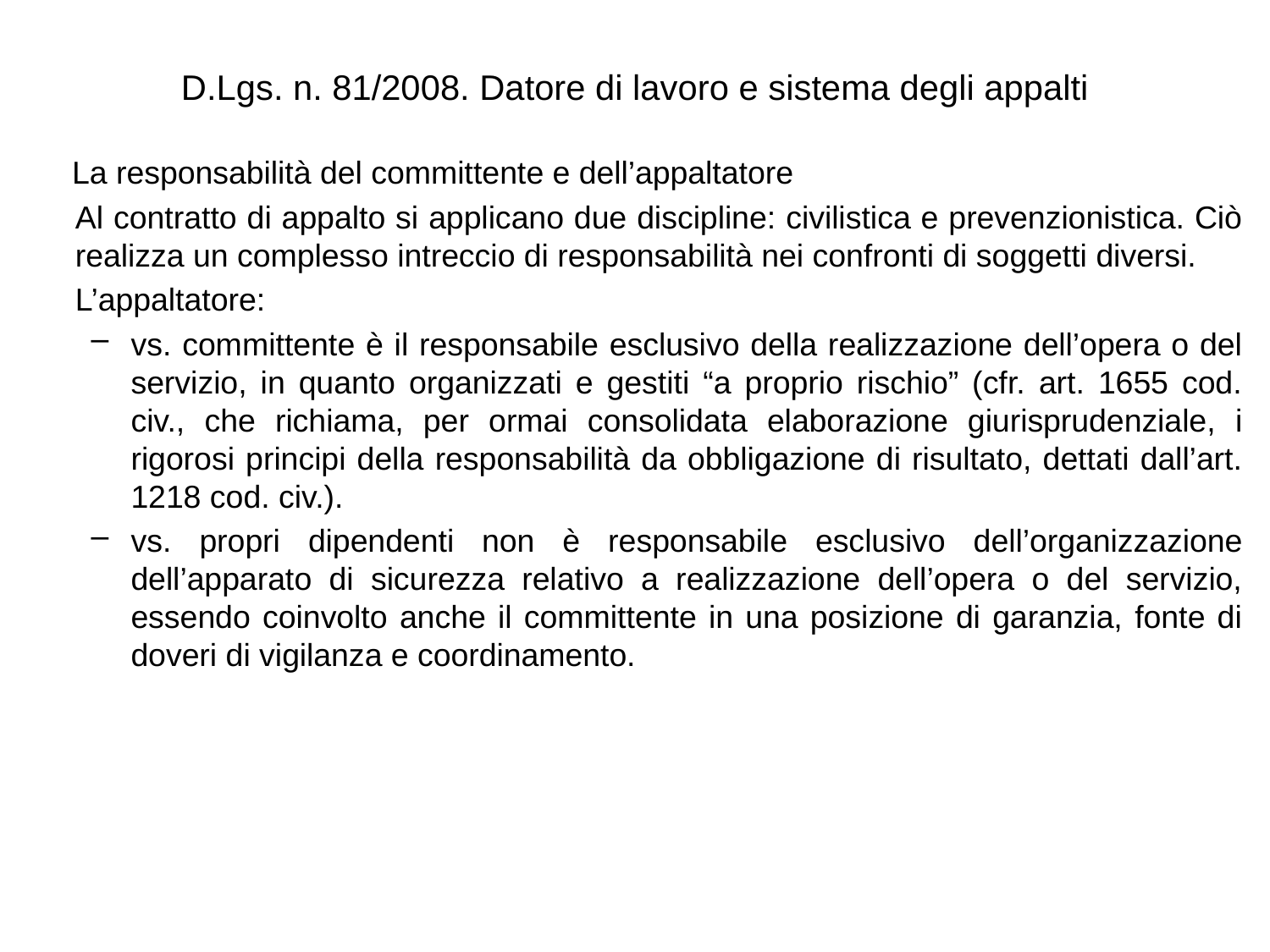

# D.Lgs. n. 81/2008. Datore di lavoro e sistema degli appalti
     La responsabilità del committente e dell’appaltatore
	Al contratto di appalto si applicano due discipline: civilistica e prevenzionistica. Ciò realizza un complesso intreccio di responsabilità nei confronti di soggetti diversi.
	L’appaltatore:
vs. committente è il responsabile esclusivo della realizzazione dell’opera o del servizio, in quanto organizzati e gestiti “a proprio rischio” (cfr. art. 1655 cod. civ., che richiama, per ormai consolidata elaborazione giurisprudenziale, i rigorosi principi della responsabilità da obbligazione di risultato, dettati dall’art. 1218 cod. civ.).
vs. propri dipendenti non è responsabile esclusivo dell’organizzazione dell’apparato di sicurezza relativo a realizzazione dell’opera o del servizio, essendo coinvolto anche il committente in una posizione di garanzia, fonte di doveri di vigilanza e coordinamento.